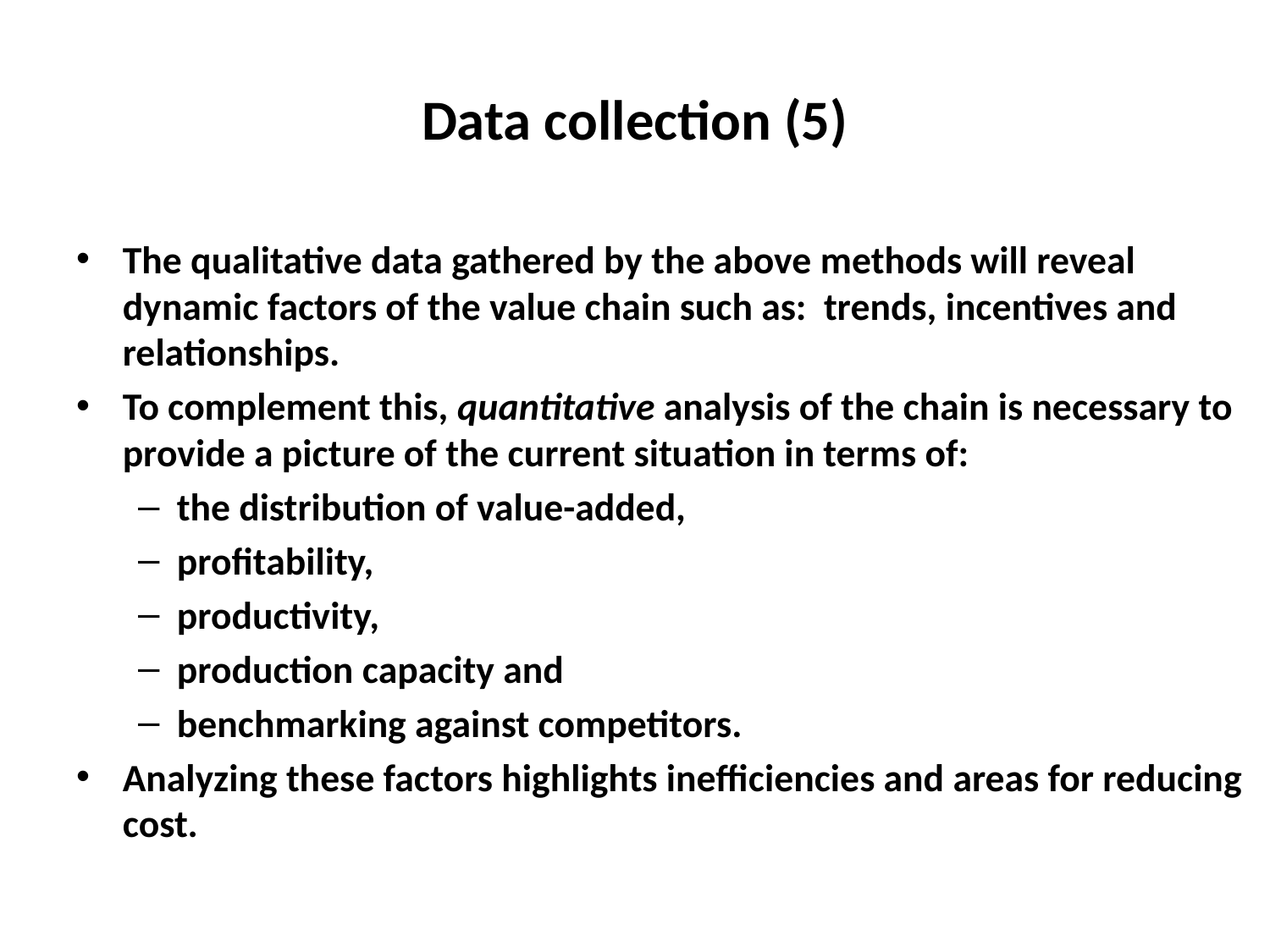

# Data collection (5)
The qualitative data gathered by the above methods will reveal dynamic factors of the value chain such as:  trends, incentives and relationships.
To complement this, quantitative analysis of the chain is necessary to provide a picture of the current situation in terms of:
the distribution of value-added,
profitability,
productivity,
production capacity and
benchmarking against competitors.
Analyzing these factors highlights inefficiencies and areas for reducing cost.